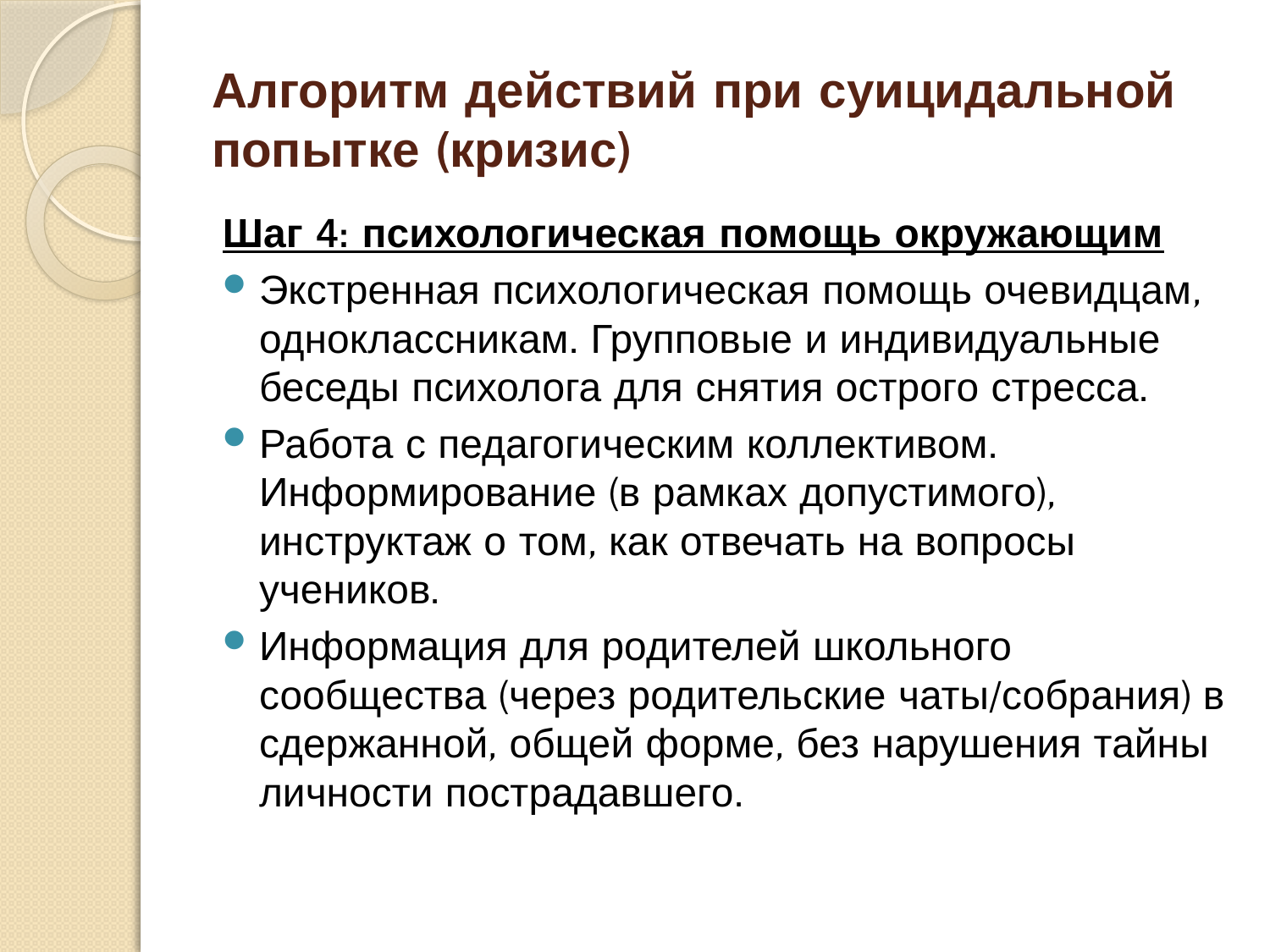

# Алгоритм действий при суицидальной попытке (кризис)
Шаг 4: психологическая помощь окружающим
Экстренная психологическая помощь очевидцам, одноклассникам. Групповые и индивидуальные беседы психолога для снятия острого стресса.
Работа с педагогическим коллективом. Информирование (в рамках допустимого), инструктаж о том, как отвечать на вопросы учеников.
Информация для родителей школьного сообщества (через родительские чаты/собрания) в сдержанной, общей форме, без нарушения тайны личности пострадавшего.